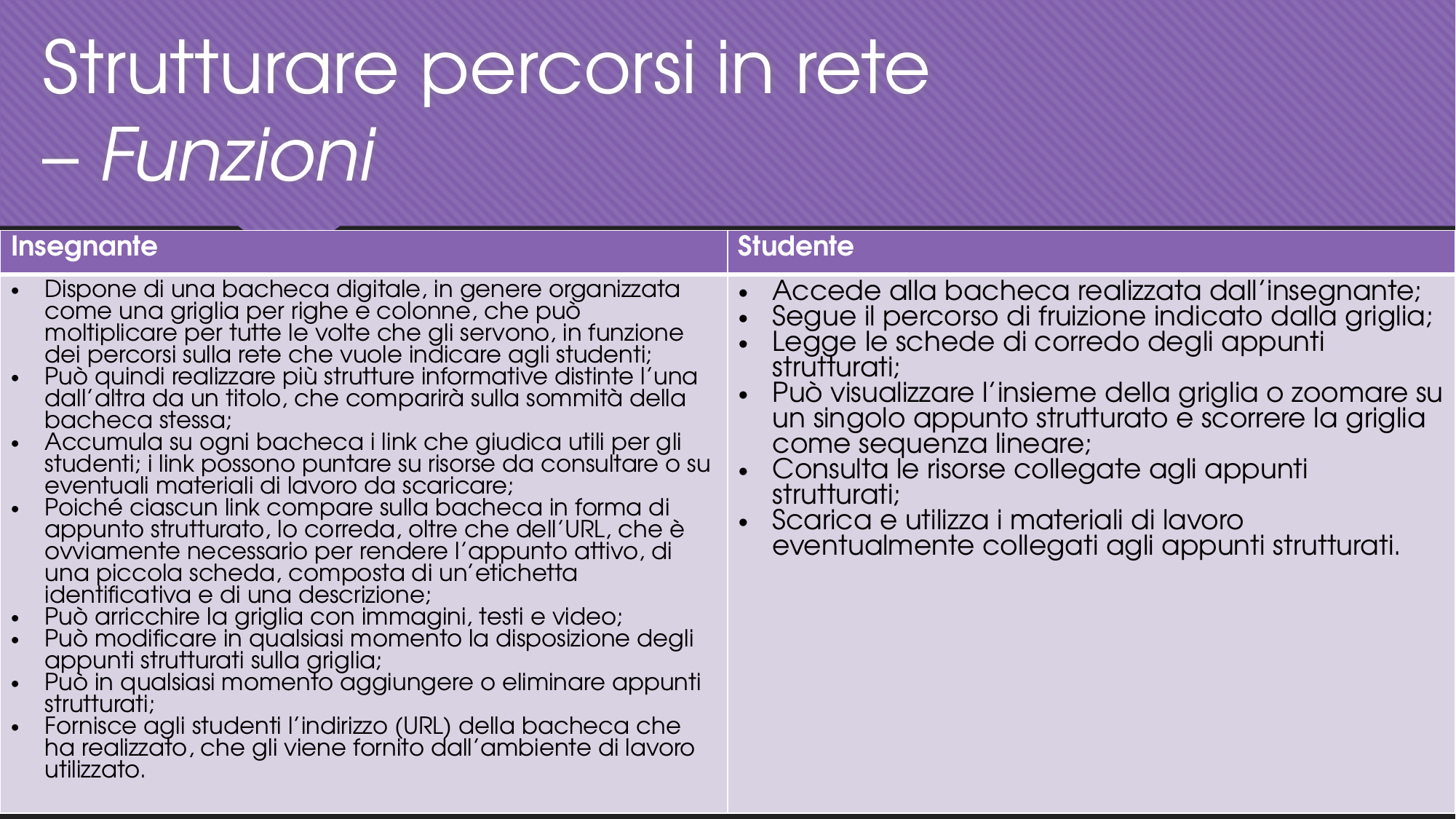

# Strutturare percorsi in rete – Funzioni
| Insegnante | Studente |
| --- | --- |
| Dispone di una bacheca digitale, in genere organizzata come una griglia per righe e colonne, che può moltiplicare per tutte le volte che gli servono, in funzione dei percorsi sulla rete che vuole indicare agli studenti; Può quindi realizzare più strutture informative distinte l’una dall’altra da un titolo, che comparirà sulla sommità della bacheca stessa; Accumula su ogni bacheca i link che giudica utili per gli studenti; i link possono puntare su risorse da consultare o su eventuali materiali di lavoro da scaricare; Poiché ciascun link compare sulla bacheca in forma di appunto strutturato, lo correda, oltre che dell’URL, che è ovviamente necessario per rendere l’appunto attivo, di una piccola scheda, composta di un’etichetta identificativa e di una descrizione; Può arricchire la griglia con immagini, testi e video; Può modificare in qualsiasi momento la disposizione degli appunti strutturati sulla griglia; Può in qualsiasi momento aggiungere o eliminare appunti strutturati; Fornisce agli studenti l’indirizzo (URL) della bacheca che ha realizzato, che gli viene fornito dall’ambiente di lavoro utilizzato. | Accede alla bacheca realizzata dall’insegnante; Segue il percorso di fruizione indicato dalla griglia; Legge le schede di corredo degli appunti strutturati; Può visualizzare l’insieme della griglia o zoomare su un singolo appunto strutturato e scorrere la griglia come sequenza lineare; Consulta le risorse collegate agli appunti strutturati; Scarica e utilizza i materiali di lavoro eventualmente collegati agli appunti strutturati. |